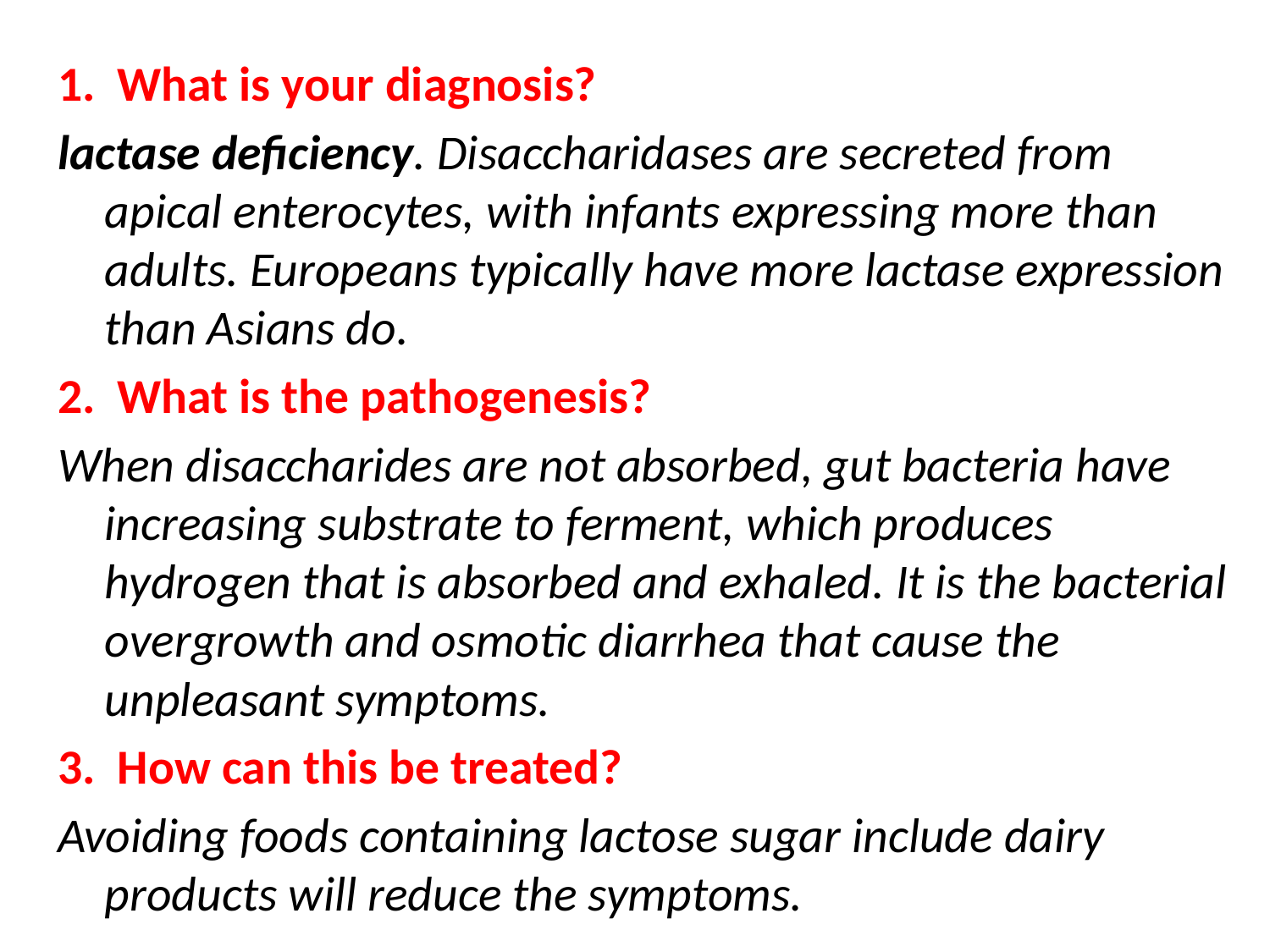

1.  What is your diagnosis?
lactase deficiency. Disaccharidases are secreted from apical enterocytes, with infants expressing more than adults. Europeans typically have more lactase expression than Asians do.
2.  What is the pathogenesis?
When disaccharides are not absorbed, gut bacteria have increasing substrate to ferment, which produces hydrogen that is absorbed and exhaled. It is the bacterial overgrowth and osmotic diarrhea that cause the unpleasant symptoms.
3.  How can this be treated?
Avoiding foods containing lactose sugar include dairy products will reduce the symptoms.